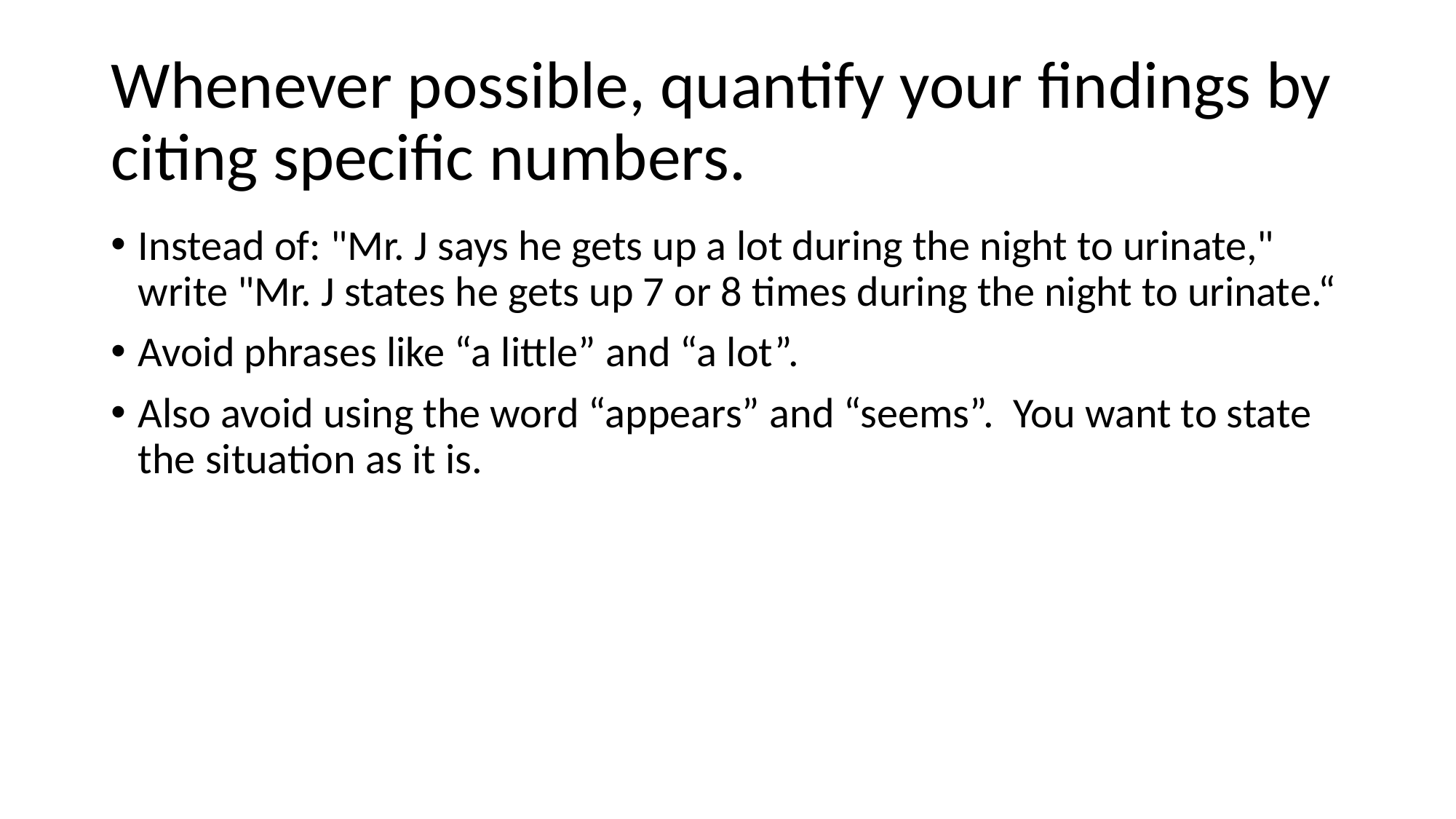

# Whenever possible, quantify your findings by citing specific numbers.
Instead of: "Mr. J says he gets up a lot during the night to urinate," write "Mr. J states he gets up 7 or 8 times during the night to urinate.“
Avoid phrases like “a little” and “a lot”.
Also avoid using the word “appears” and “seems”.  You want to state the situation as it is.